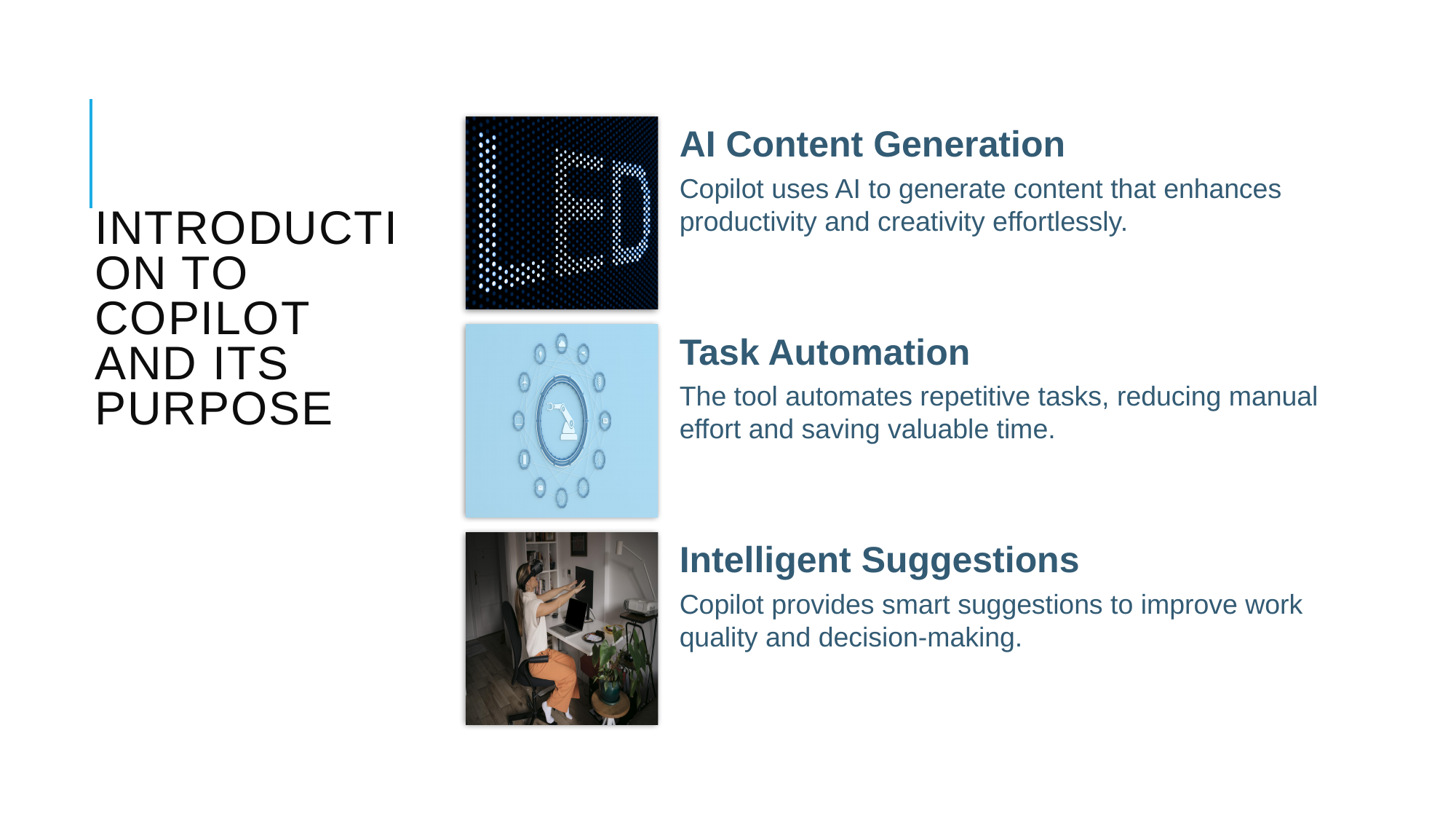

# Introduction to Copilot and Its Purpose
AI Content Generation
Copilot uses AI to generate content that enhances productivity and creativity effortlessly.
Task Automation
The tool automates repetitive tasks, reducing manual effort and saving valuable time.
Intelligent Suggestions
Copilot provides smart suggestions to improve work quality and decision-making.